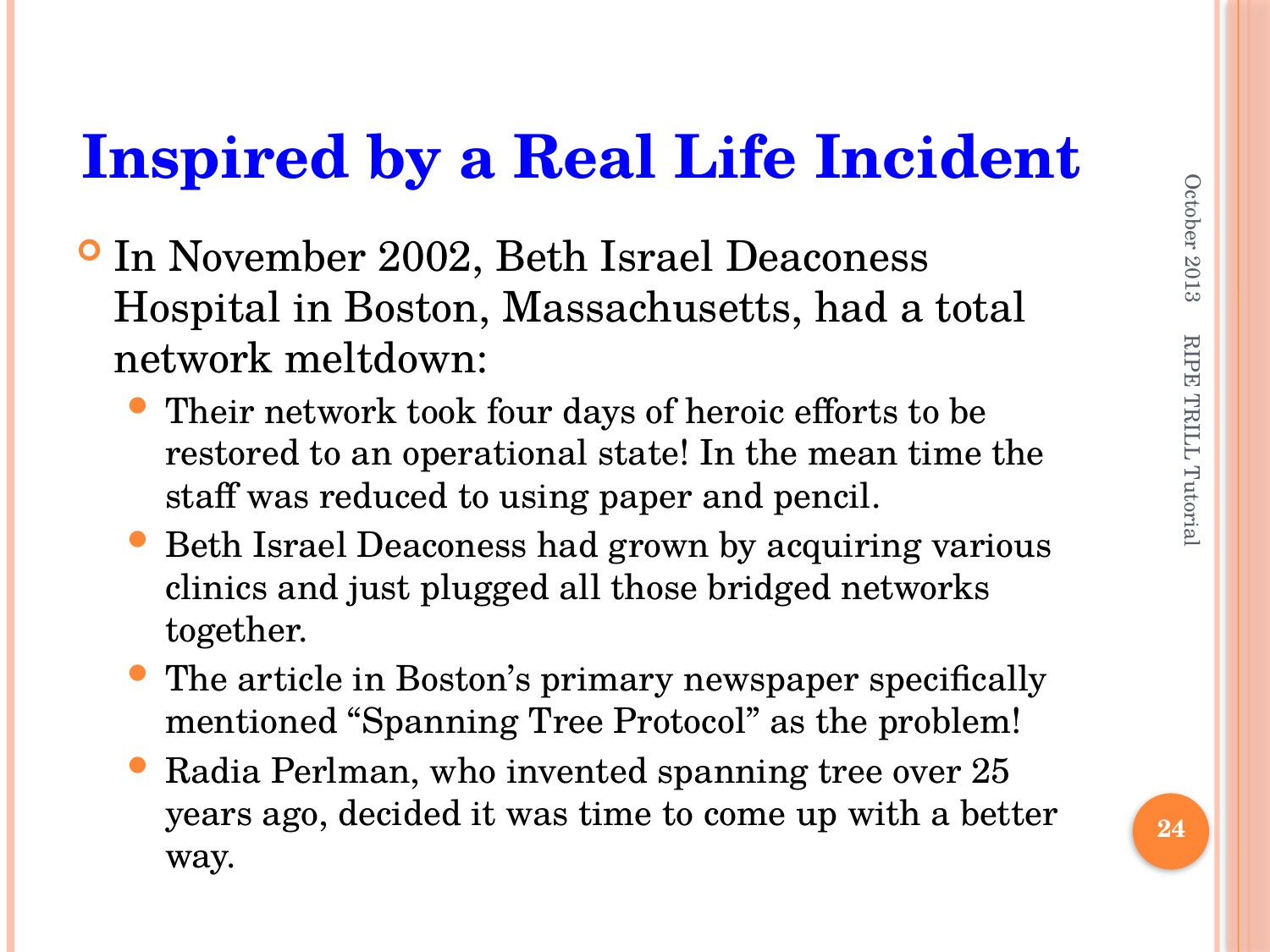

# Inspired by a Real Life Incident
October 2013
In November 2002, Beth Israel Deaconess Hospital in Boston, Massachusetts, had a total network meltdown:
Their network took four days of heroic efforts to be restored to an operational state! In the mean time the staff was reduced to using paper and pencil.
Beth Israel Deaconess had grown by acquiring various clinics and just plugged all those bridged networks together.
The article in Boston’s primary newspaper specifically mentioned “Spanning Tree Protocol” as the problem!
Radia Perlman, who invented spanning tree over 25 years ago, decided it was time to come up with a better way.

RIPE TRILL Tutorial
24